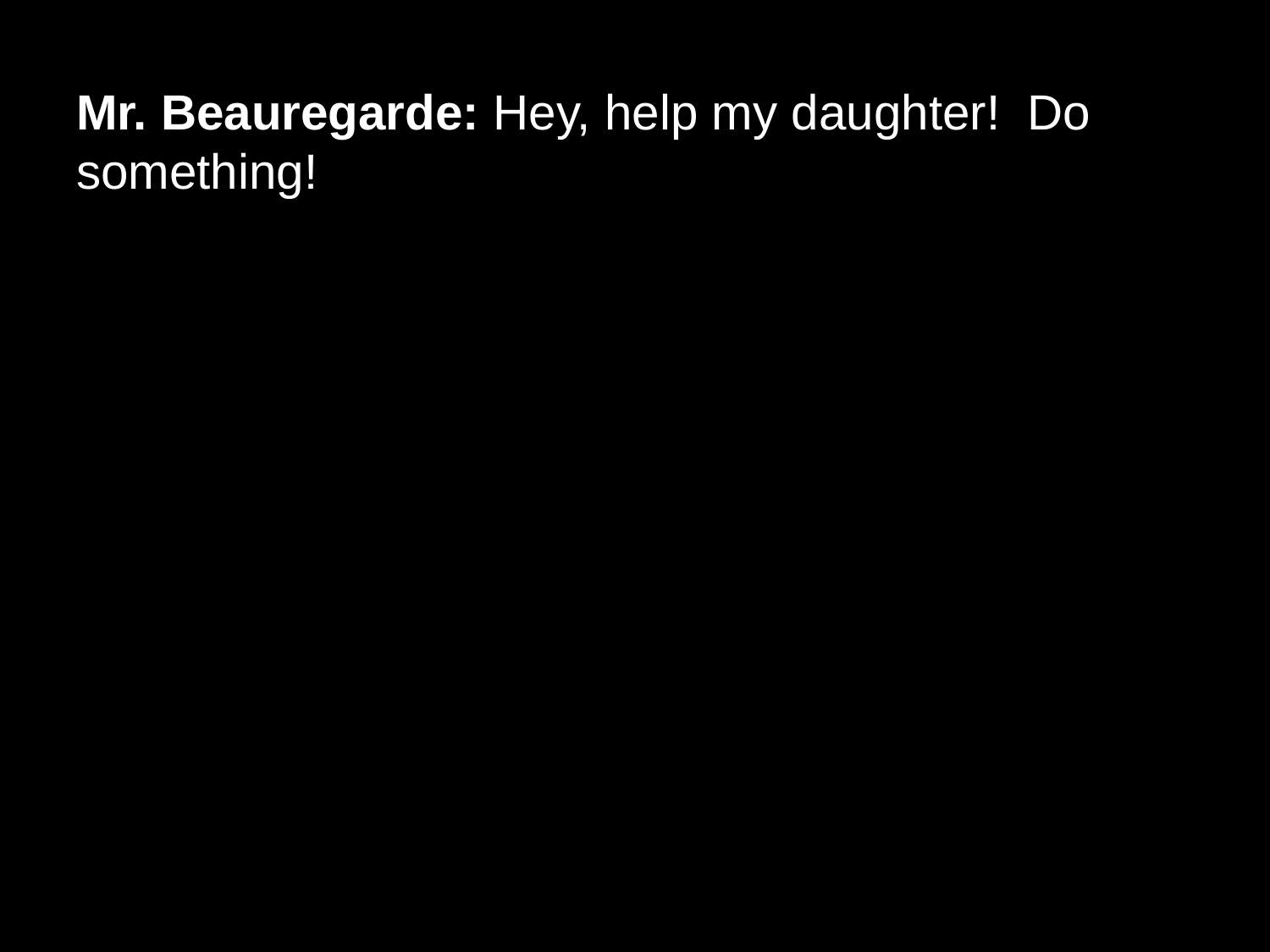

# Mr. Beauregarde: Hey, help my daughter!  Do something!